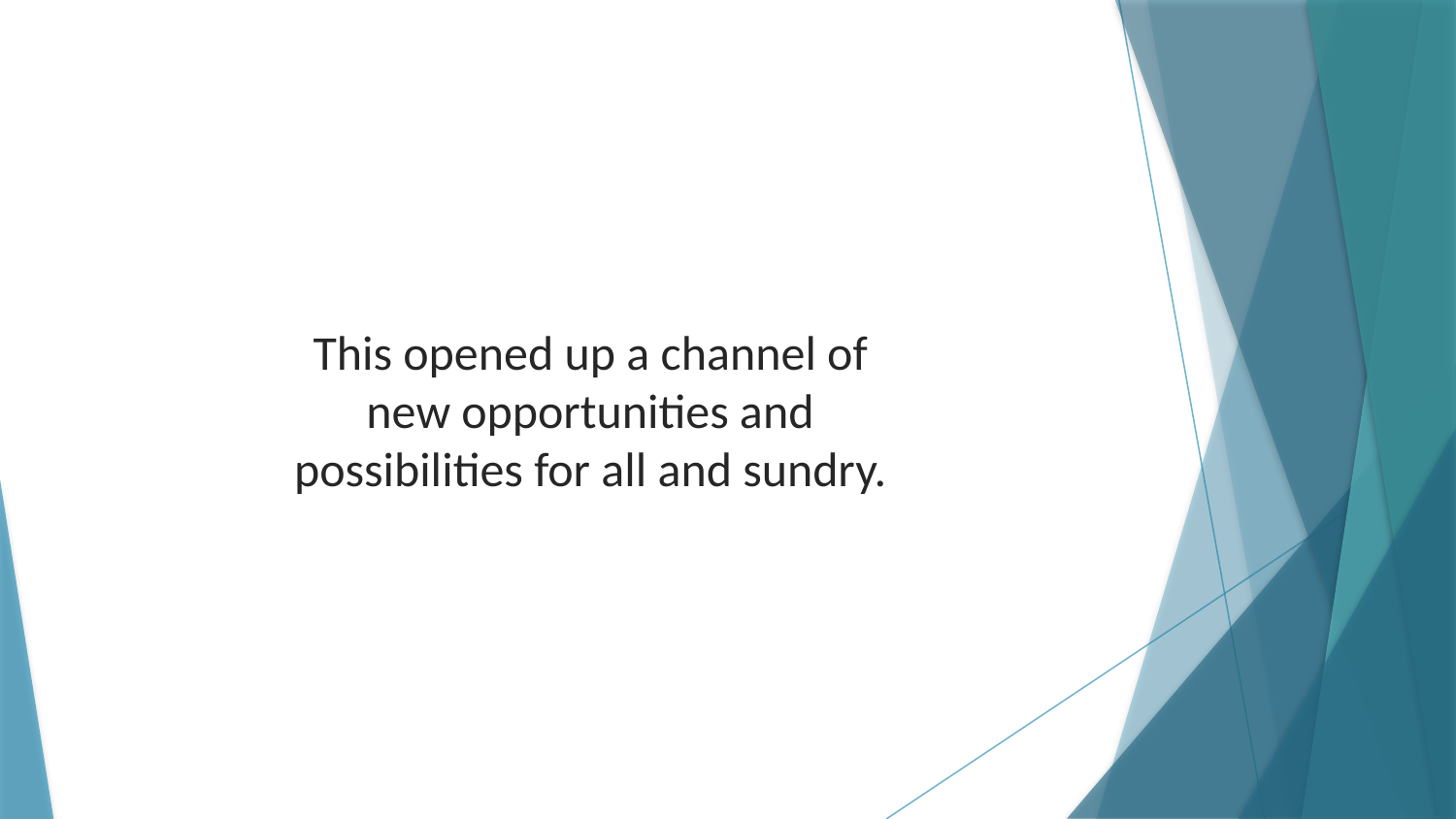

This opened up a channel of new opportunities and possibilities for all and sundry.